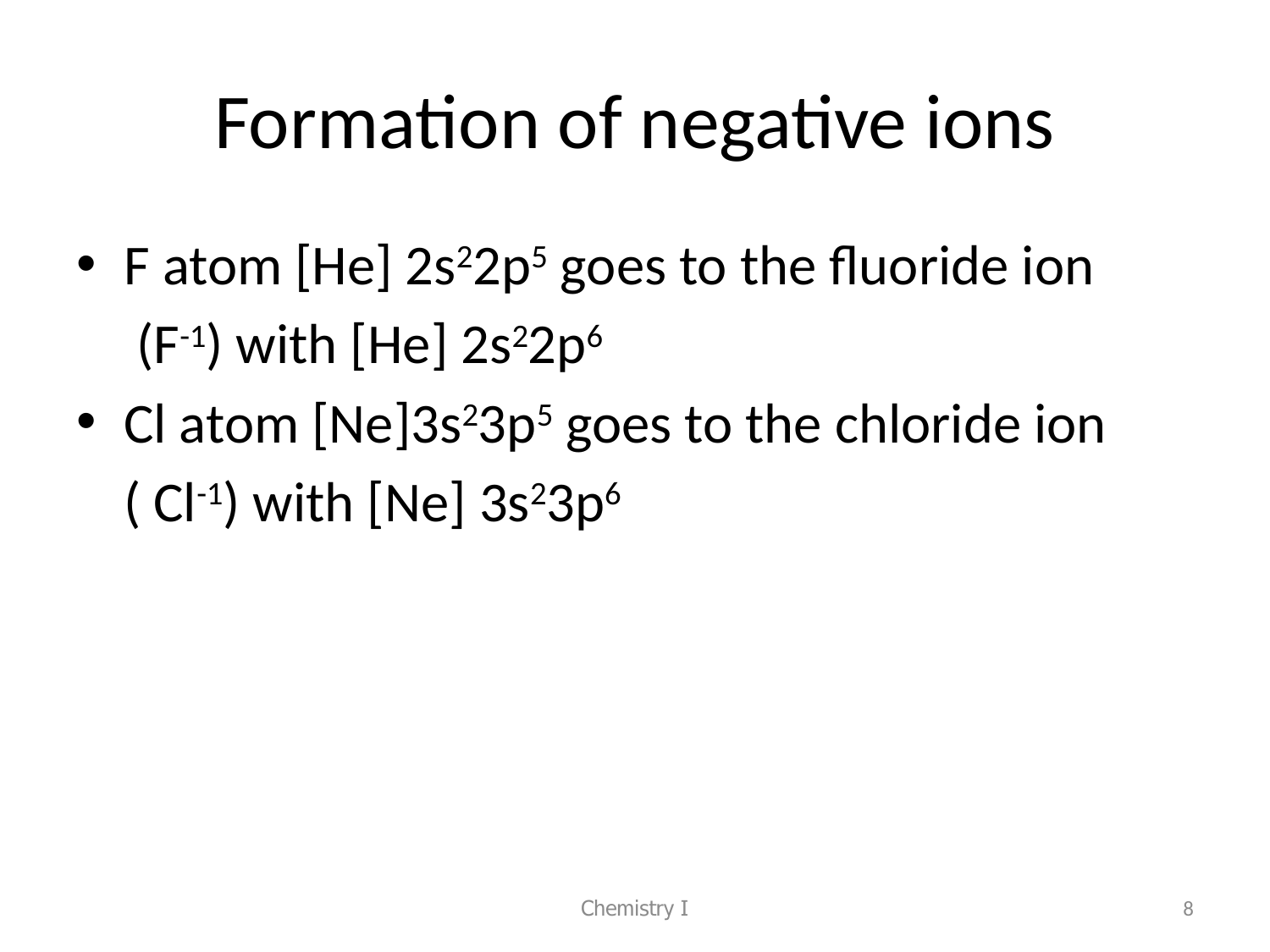

# Formation of negative ions
F atom [He] 2s22p5 goes to the fluoride ion
	 (F-1) with [He] 2s22p6
Cl atom [Ne]3s23p5 goes to the chloride ion
	( Cl-1) with [Ne] 3s23p6

Chemistry I
8